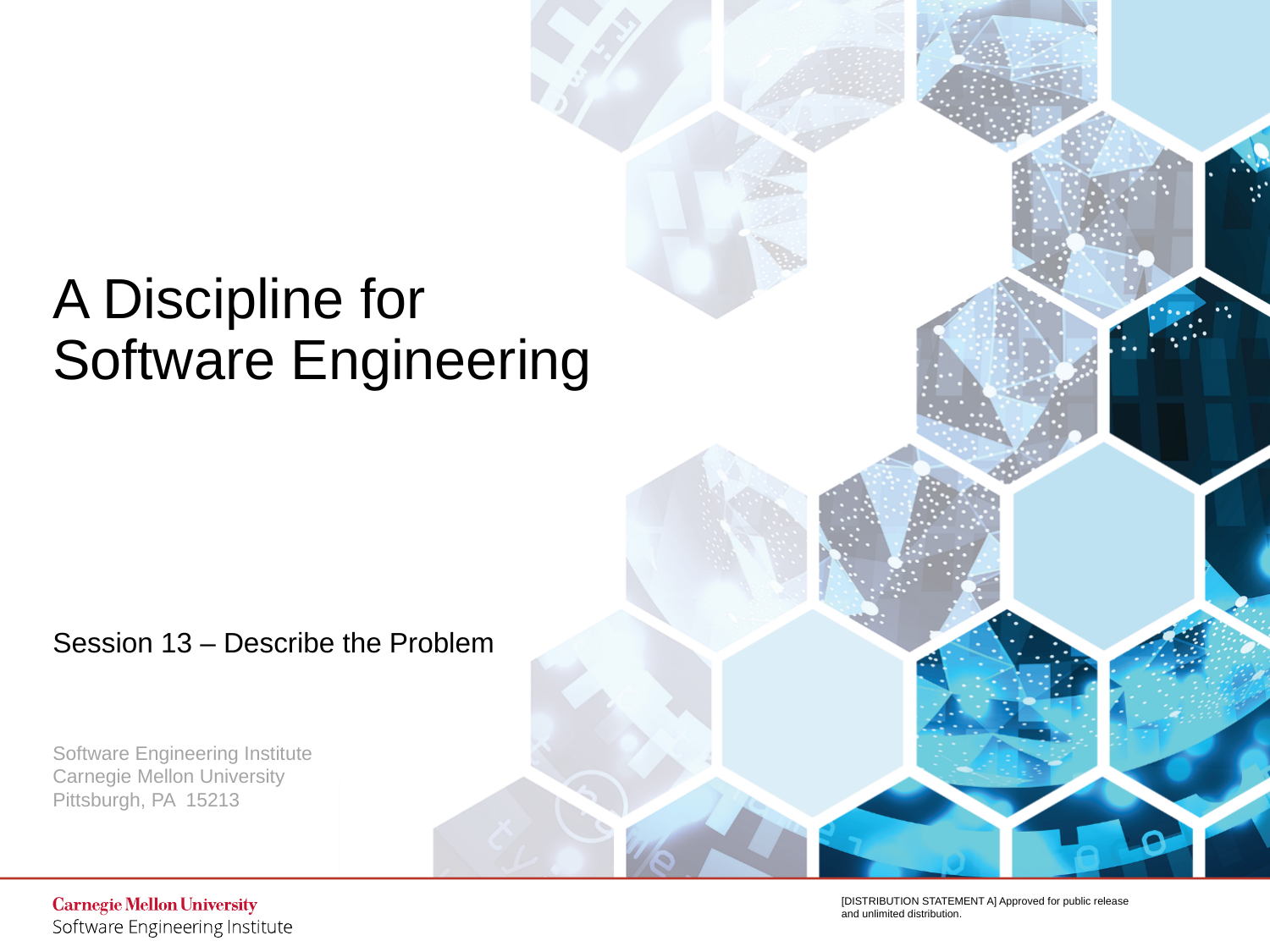

# A Discipline for Software Engineering
Session 13 – Describe the Problem